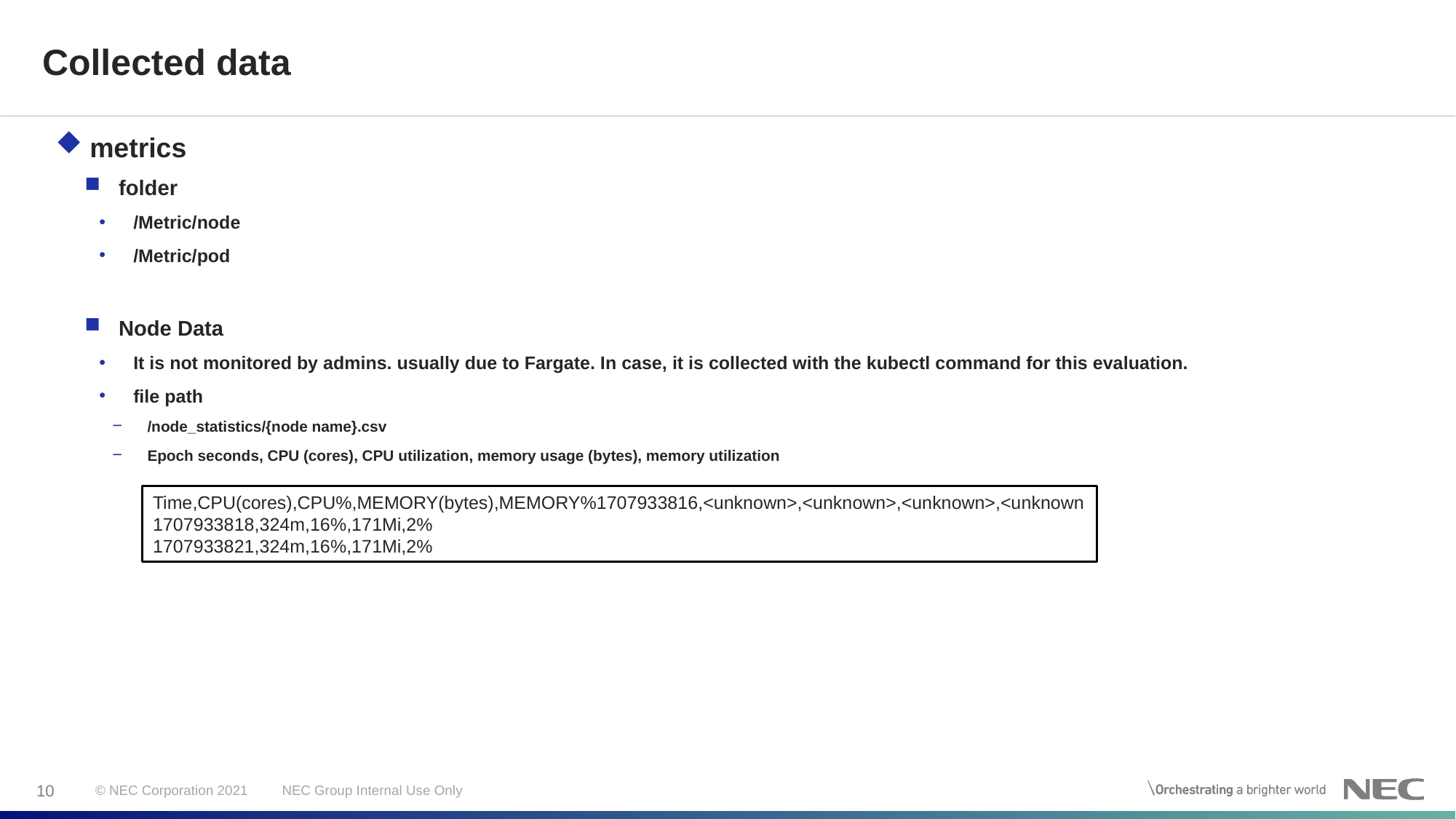

# Collected data
metrics
folder
/Metric/node
/Metric/pod

Node Data
It is not monitored by admins. usually due to Fargate. In case, it is collected with the kubectl command for this evaluation.
file path
/node_statistics/{node name}.csv
Epoch seconds, CPU (cores), CPU utilization, memory usage (bytes), memory utilization

Time,CPU(cores),CPU%,MEMORY(bytes),MEMORY%1707933816,<unknown>,<unknown>,<unknown>,<unknown
1707933818,324m,16%,171Mi,2%
1707933821,324m,16%,171Mi,2%